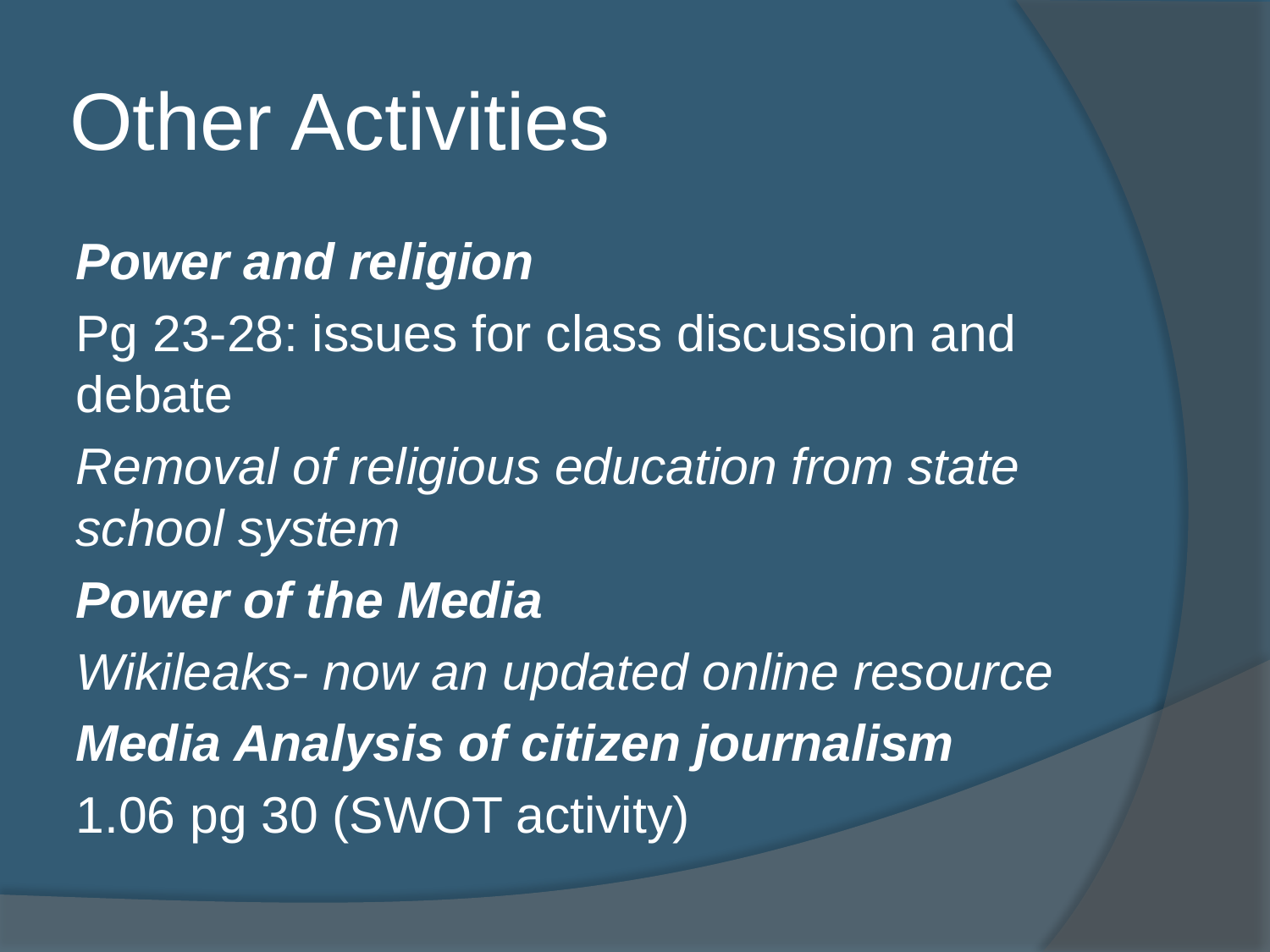

# Other Activities
Power and religion
Pg 23-28: issues for class discussion and debate
Removal of religious education from state school system
Power of the Media
Wikileaks- now an updated online resource
Media Analysis of citizen journalism
1.06 pg 30 (SWOT activity)